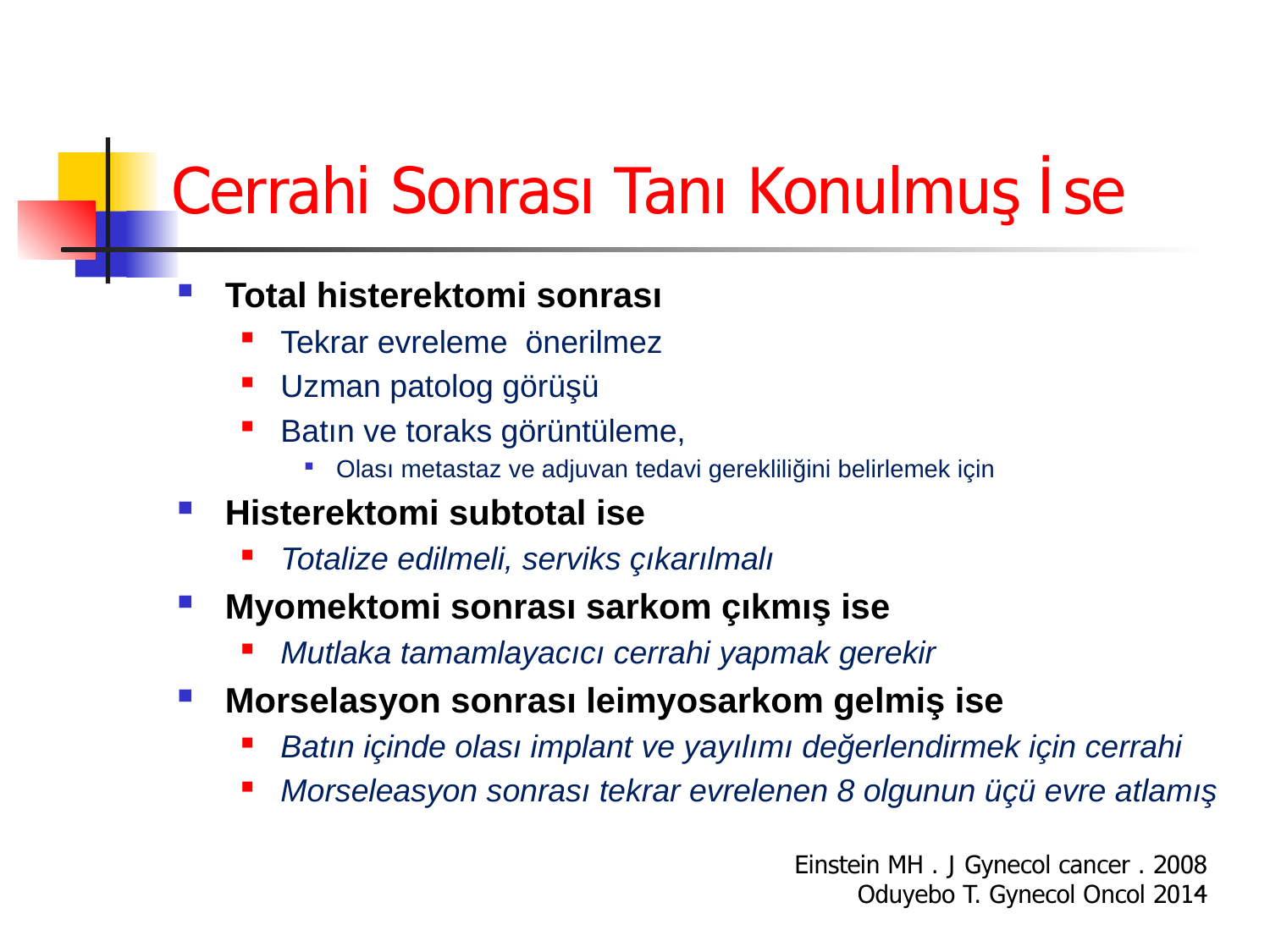

# Cerrahi Sonrası Tanı Konulmuş İse
Total histerektomi sonrası
Tekrar evreleme  önerilmez
Uzman patolog görüşü
Batın ve toraks görüntüleme,
Olası metastaz ve adjuvan tedavi gerekliliğini belirlemek için
Histerektomi subtotal ise
Totalize edilmeli, serviks çıkarılmalı
Myomektomi sonrası sarkom çıkmış ise
Mutlaka tamamlayacıcı cerrahi yapmak gerekir
Morselasyon sonrası leimyosarkom gelmiş ise
Batın içinde olası implant ve yayılımı değerlendirmek için cerrahi
Morseleasyon sonrası tekrar evrelenen 8 olgunun üçü evre atlamış

Einstein MH . J Gynecol cancer . 2008
Oduyebo T. Gynecol Oncol 2014